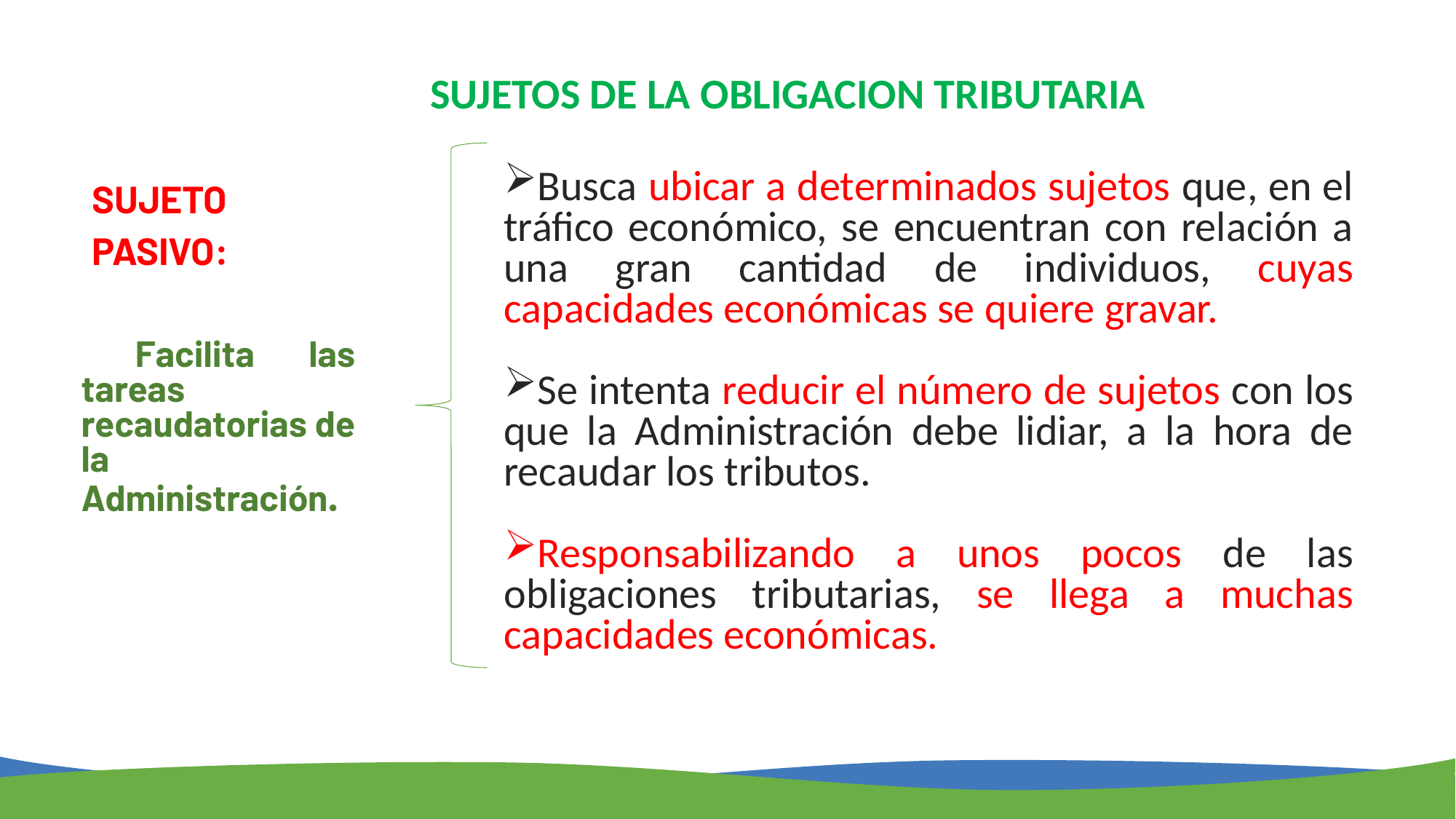

SUJETOS DE LA OBLIGACION TRIBUTARIA

Busca ubicar a determinados sujetos que, en el tráfico económico, se encuentran con relación a una gran cantidad de individuos, cuyas capacidades económicas se quiere gravar.

Se intenta reducir el número de sujetos con los que la Administración debe lidiar, a la hora de recaudar los tributos.

Responsabilizando a unos pocos de las obligaciones tributarias, se llega a muchas capacidades económicas.
     SUJETO
     PASIVO:

   Facilita  las tareas recaudatorias de la Administración.